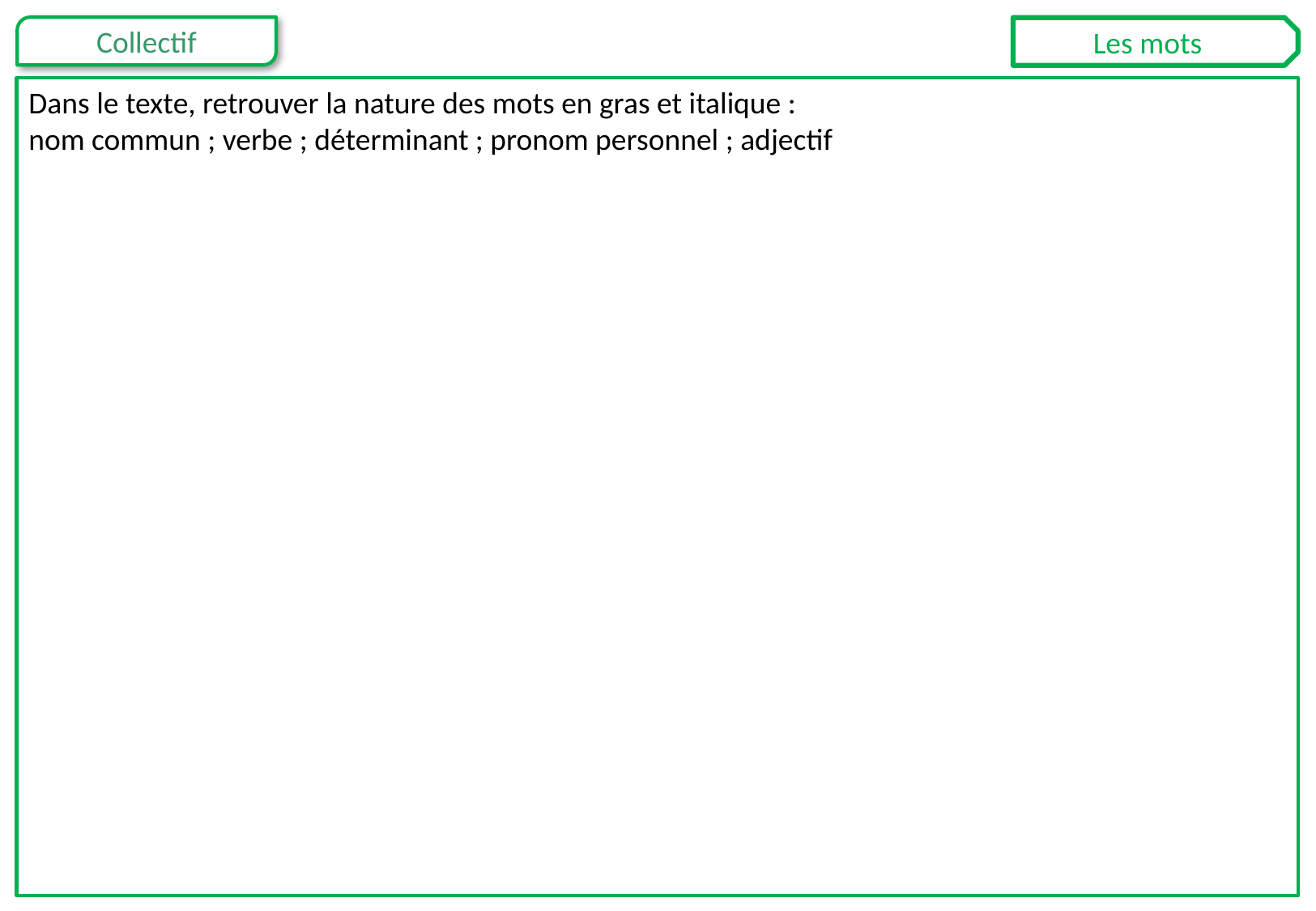

Les mots
Dans le texte, retrouver la nature des mots en gras et italique :
nom commun ; verbe ; déterminant ; pronom personnel ; adjectif